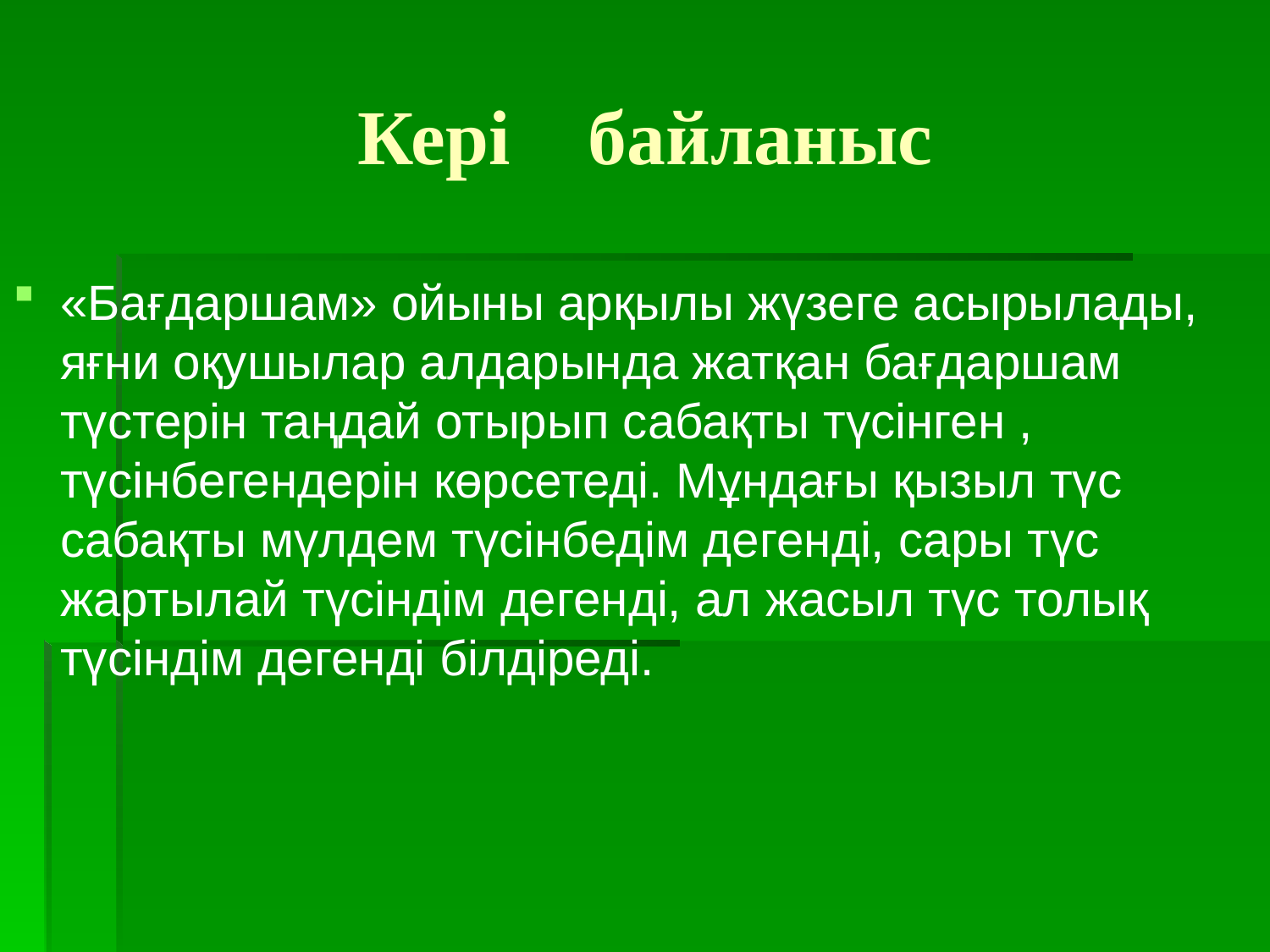

# Кері    байланыс
«Бағдаршам» ойыны арқылы жүзеге асырылады, яғни оқушылар алдарында жатқан бағдаршам түстерін таңдай отырып сабақты түсінген , түсінбегендерін көрсетеді. Мұндағы қызыл түс сабақты мүлдем түсінбедім дегенді, сары түс жартылай түсіндім дегенді, ал жасыл түс толық түсіндім дегенді білдіреді.